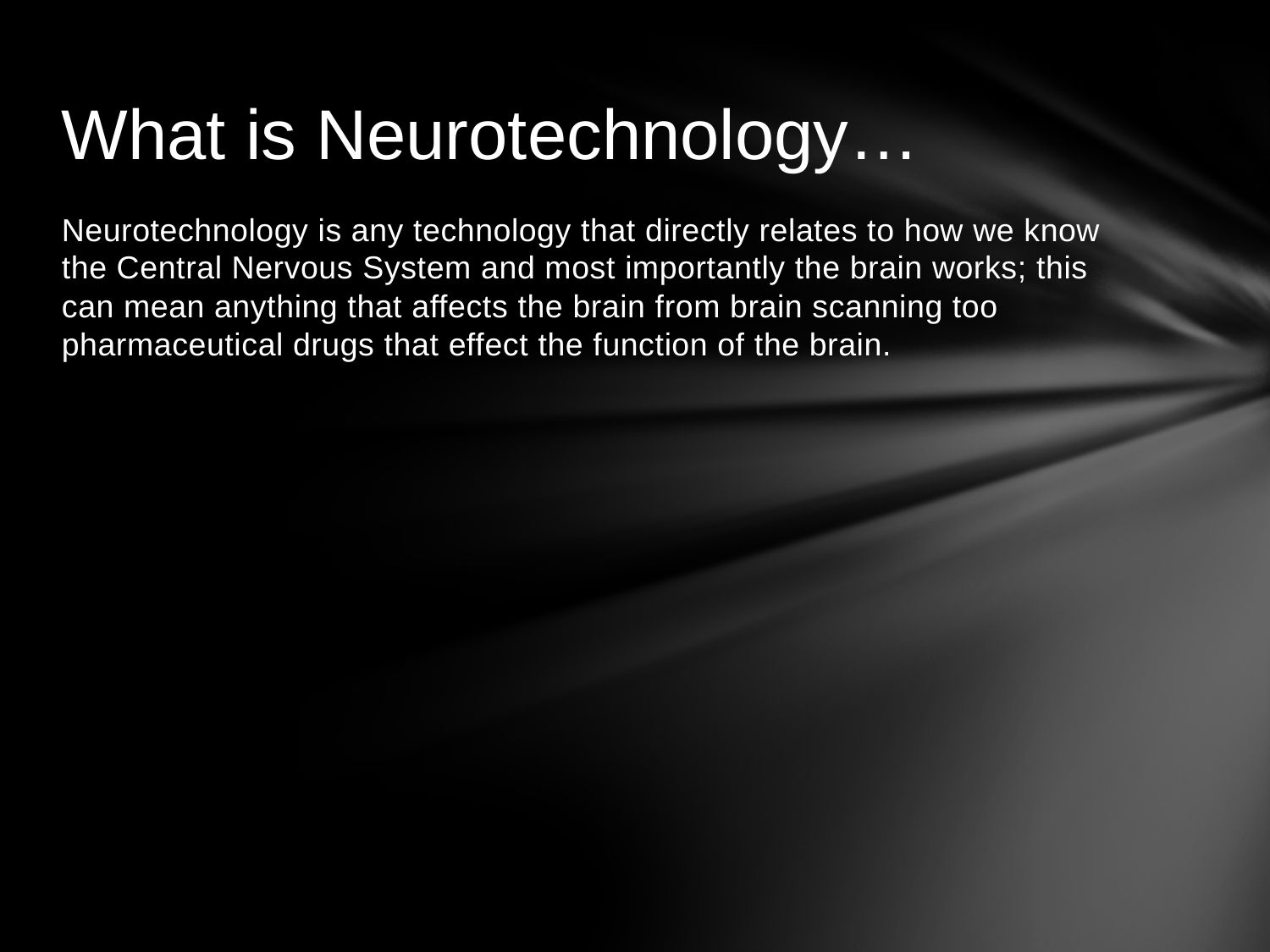

# What is Neurotechnology…
Neurotechnology is any technology that directly relates to how we know the Central Nervous System and most importantly the brain works; this can mean anything that affects the brain from brain scanning too pharmaceutical drugs that effect the function of the brain.